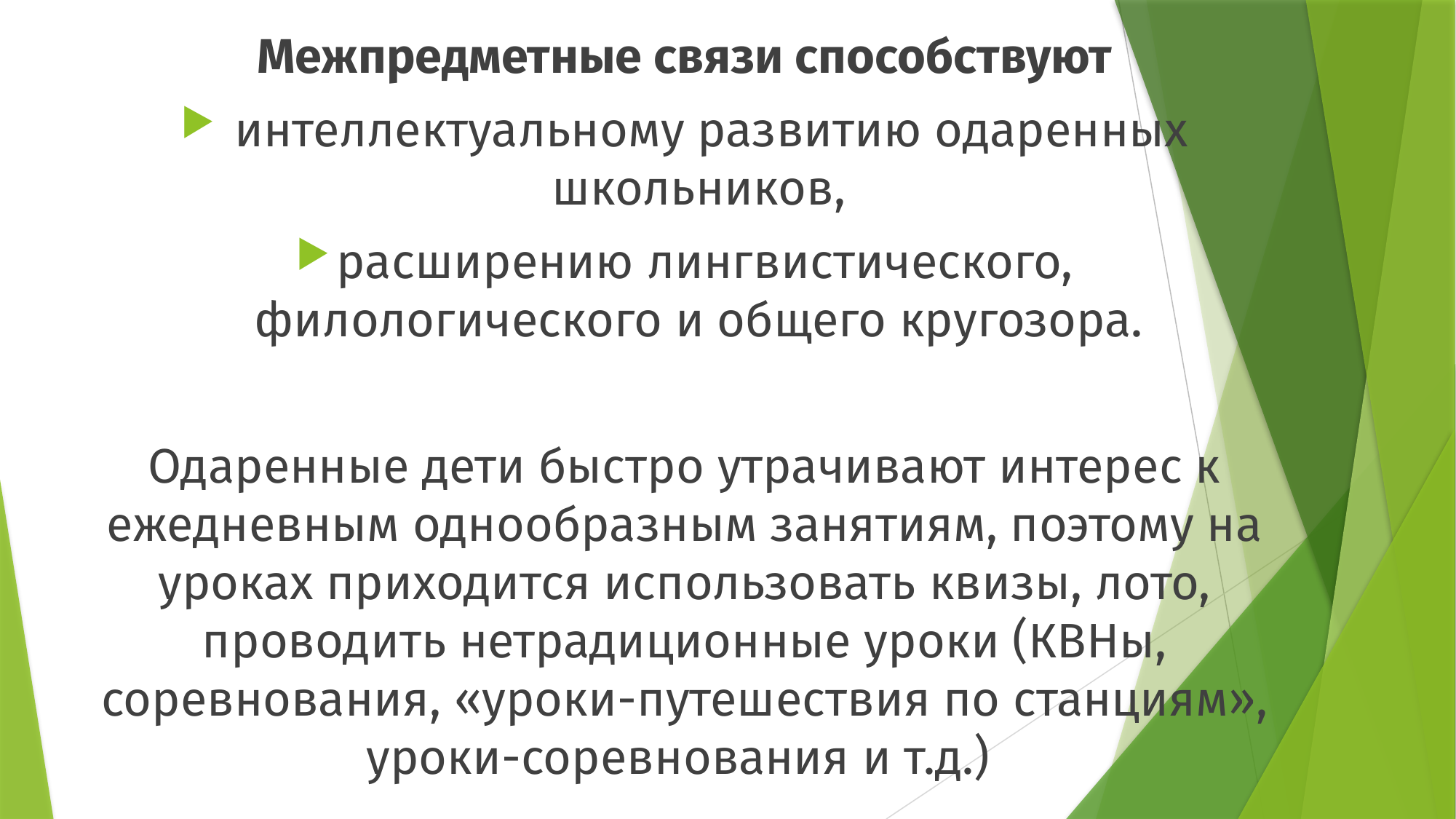

Межпредметные связи способствуют
 интеллектуальному развитию одаренных школьников,
расширению лингвистического, филологического и общего кругозора.

Одаренные дети быстро утрачивают интерес к ежедневным однообразным занятиям, поэтому на уроках приходится использовать квизы, лото, проводить нетрадиционные уроки (КВНы, соревнования, «уроки-путешествия по станциям», уроки-соревнования и т.д.)